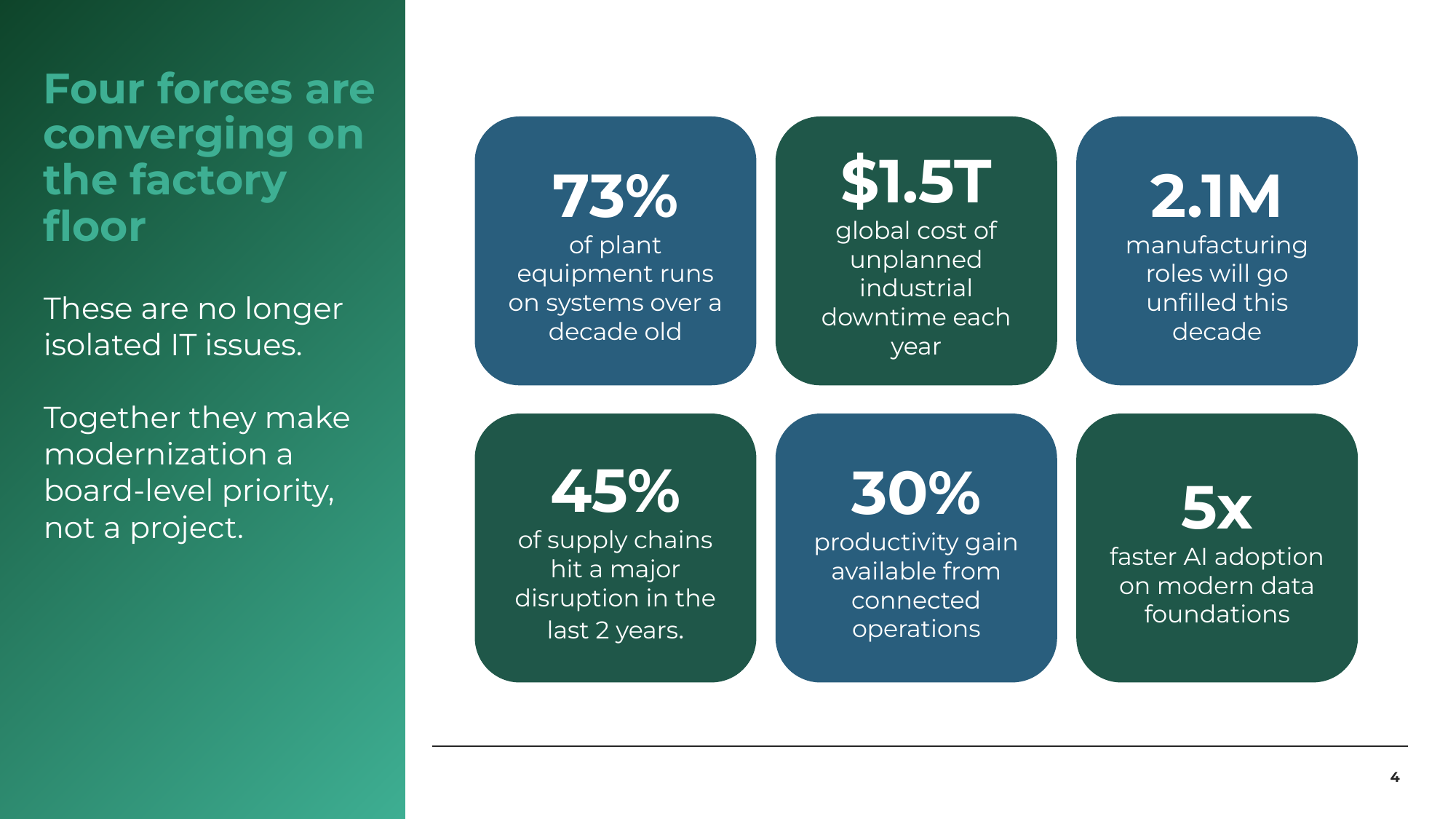

# Four forces are converging on the factory floor
73%
of plant equipment runs on systems over a decade old
$1.5T
global cost of unplanned industrial downtime each year
2.1M
manufacturing roles will go unfilled this decade
These are no longer isolated IT issues.

Together they make modernization a board-level priority, not a project.
45%
of supply chains hit a major disruption in the last 2 years.
30%
productivity gain available from connected operations
5x
faster AI adoption on modern data foundations
4